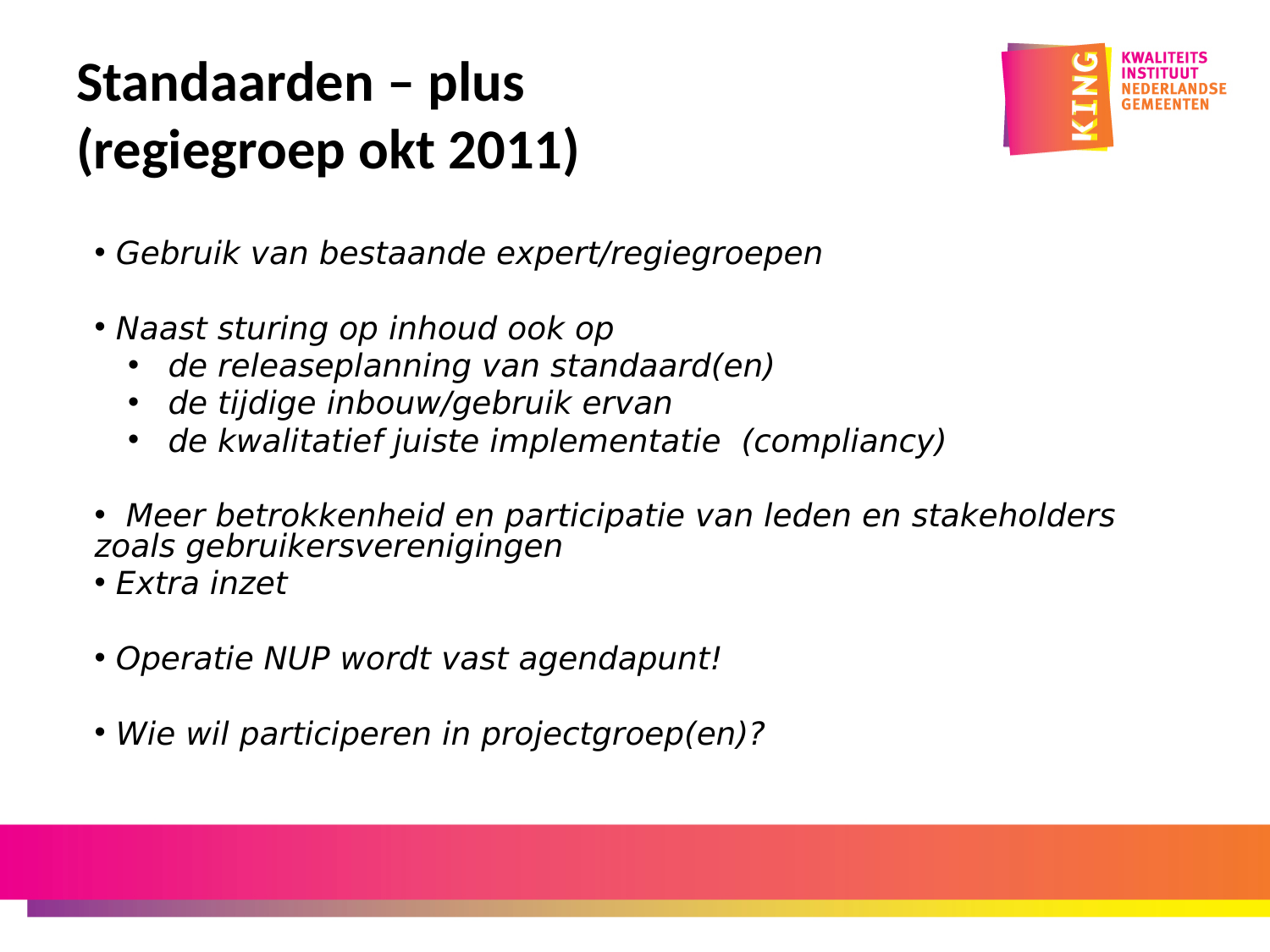

# Standaarden – plus (regiegroep okt 2011)
 Gebruik van bestaande expert/regiegroepen

 Naast sturing op inhoud ook op
 de releaseplanning van standaard(en)
 de tijdige inbouw/gebruik ervan
 de kwalitatief juiste implementatie  (compliancy)

  Meer betrokkenheid en participatie van leden en stakeholders zoals gebruikersverenigingen
 Extra inzet

 Operatie NUP wordt vast agendapunt!

 Wie wil participeren in projectgroep(en)?